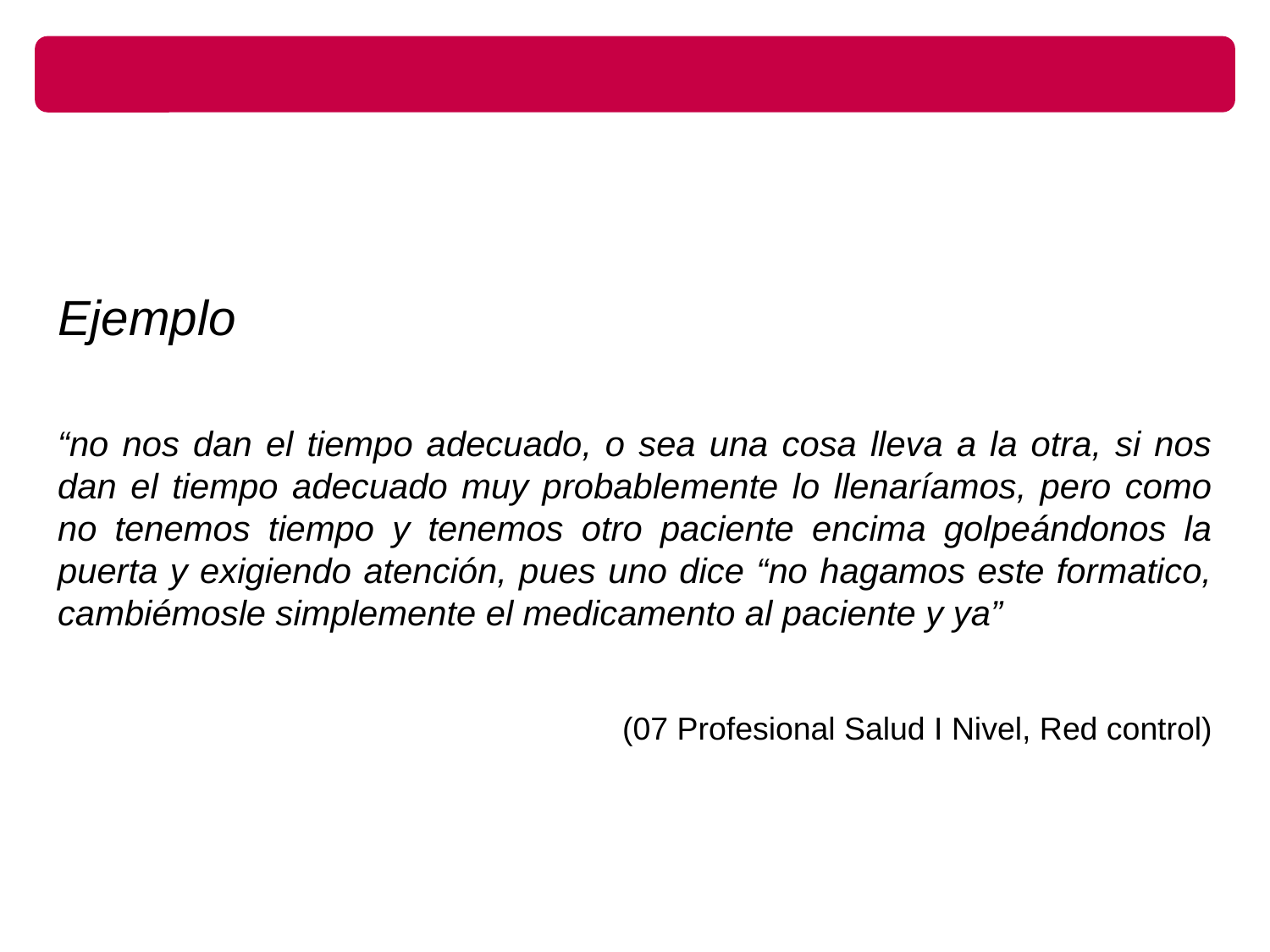

Ejemplo

“no nos dan el tiempo adecuado, o sea una cosa lleva a la otra, si nos dan el tiempo adecuado muy probablemente lo llenaríamos, pero como no tenemos tiempo y tenemos otro paciente encima golpeándonos la puerta y exigiendo atención, pues uno dice “no hagamos este formatico, cambiémosle simplemente el medicamento al paciente y ya”

(07 Profesional Salud I Nivel, Red control)